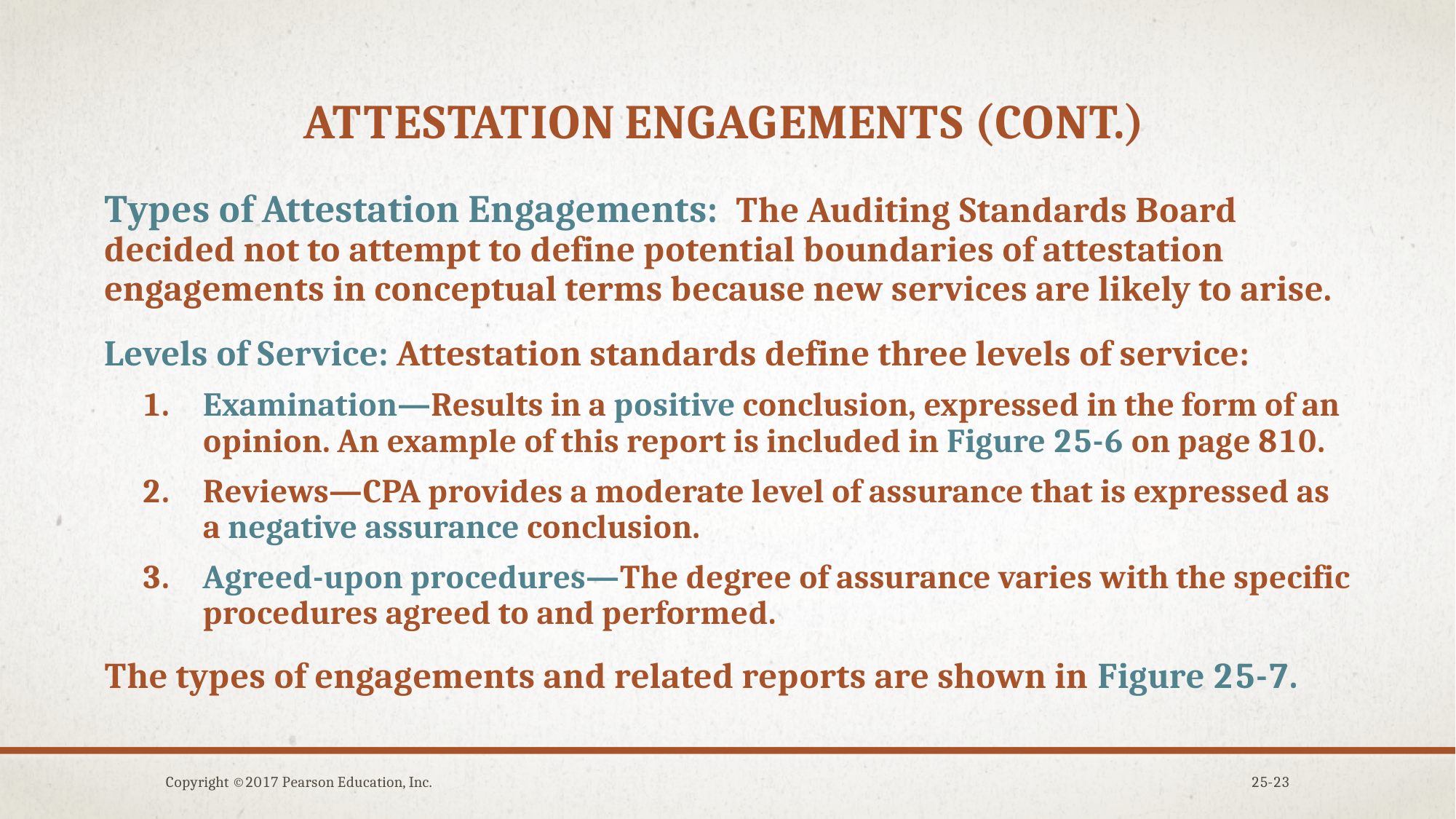

# Attestation engagements (cont.)
Types of Attestation Engagements:  The Auditing Standards Board decided not to attempt to define potential boundaries of attestation engagements in conceptual terms because new services are likely to arise.
Levels of Service: Attestation standards define three levels of service:
Examination—Results in a positive conclusion, expressed in the form of an opinion. An example of this report is included in Figure 25-6 on page 810.
Reviews—CPA provides a moderate level of assurance that is expressed as a negative assurance conclusion.
Agreed-upon procedures—The degree of assurance varies with the specific procedures agreed to and performed.
The types of engagements and related reports are shown in Figure 25-7.

Copyright ©2017 Pearson Education, Inc.
25-23